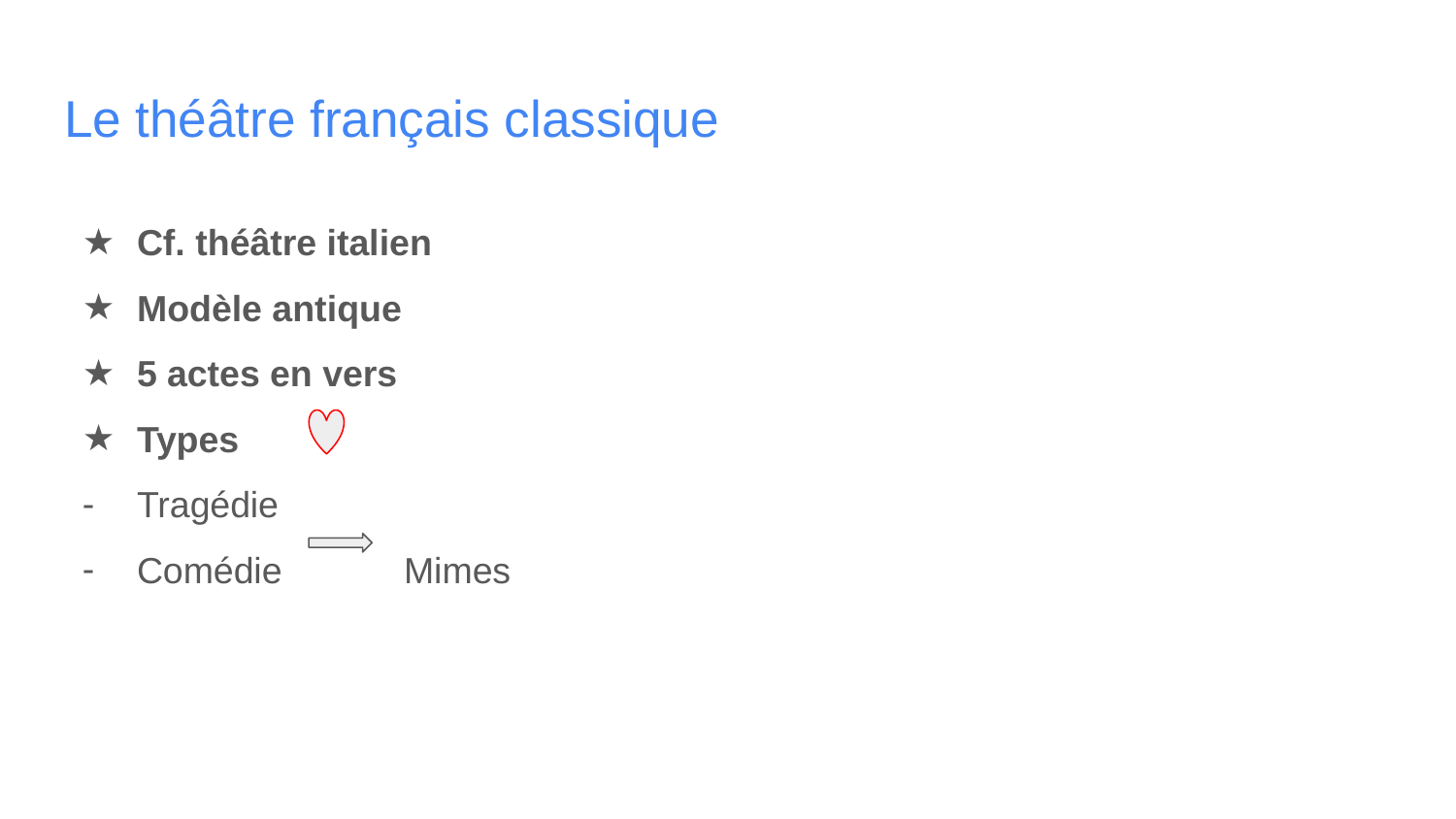

# Le théâtre français classique
Cf. théâtre italien
Modèle antique
5 actes en vers
Types
Tragédie
Comédie            Mimes